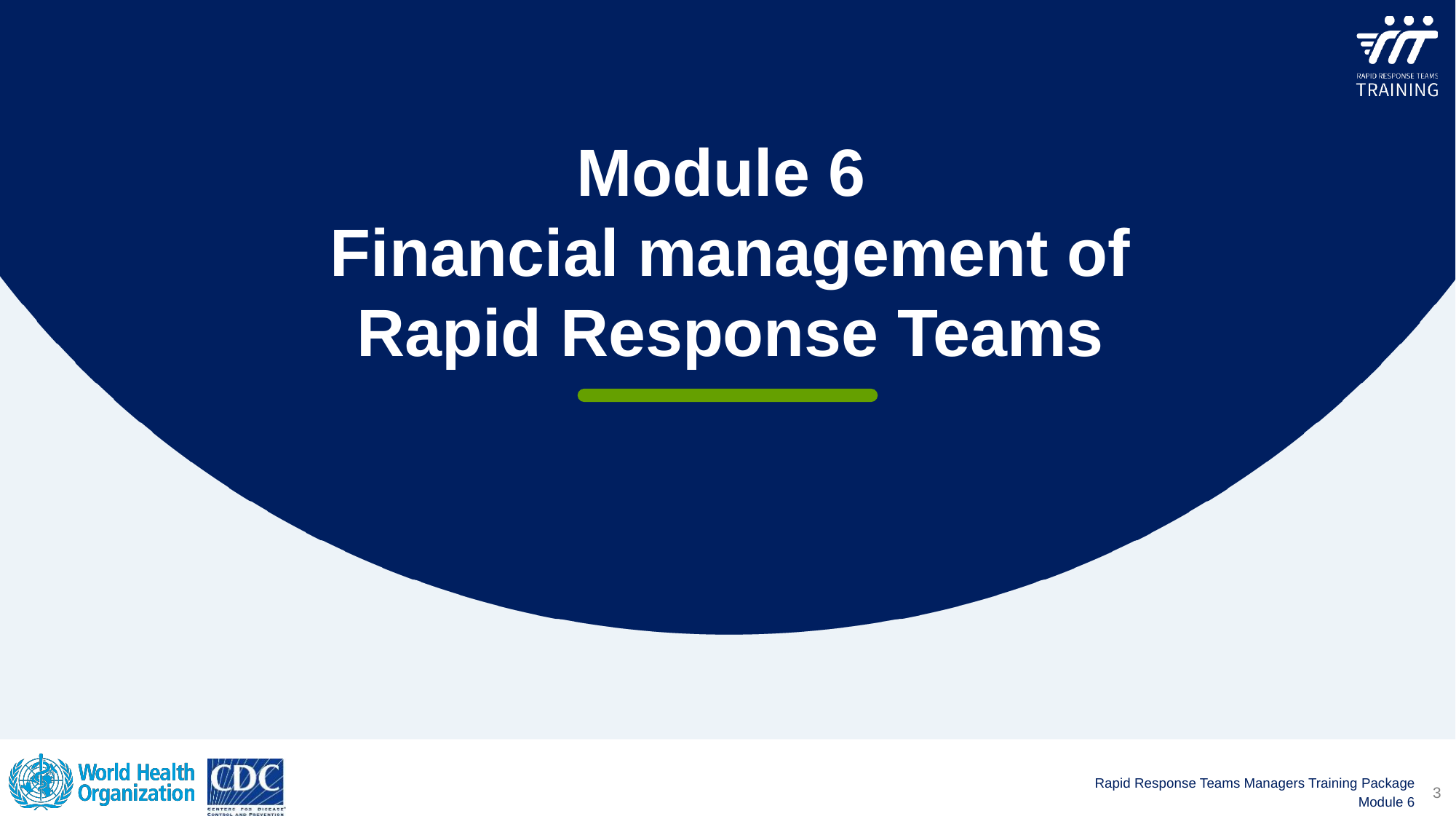

Module 6
Financial management of
Rapid Response Teams

3